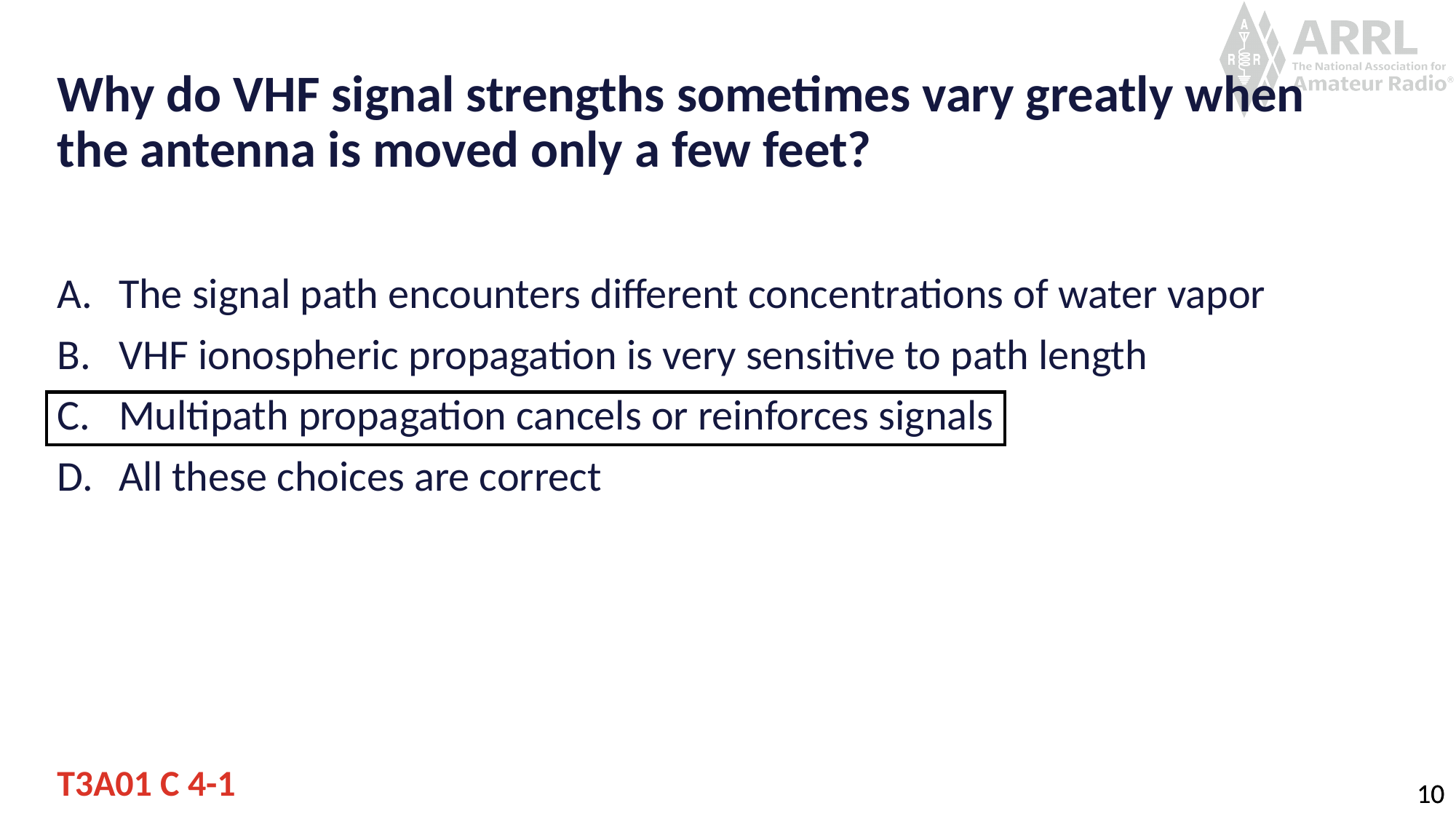

# Why do VHF signal strengths sometimes vary greatly when the antenna is moved only a few feet?
The signal path encounters different concentrations of water vapor
VHF ionospheric propagation is very sensitive to path length
Multipath propagation cancels or reinforces signals
All these choices are correct

T3A01 C 4-1